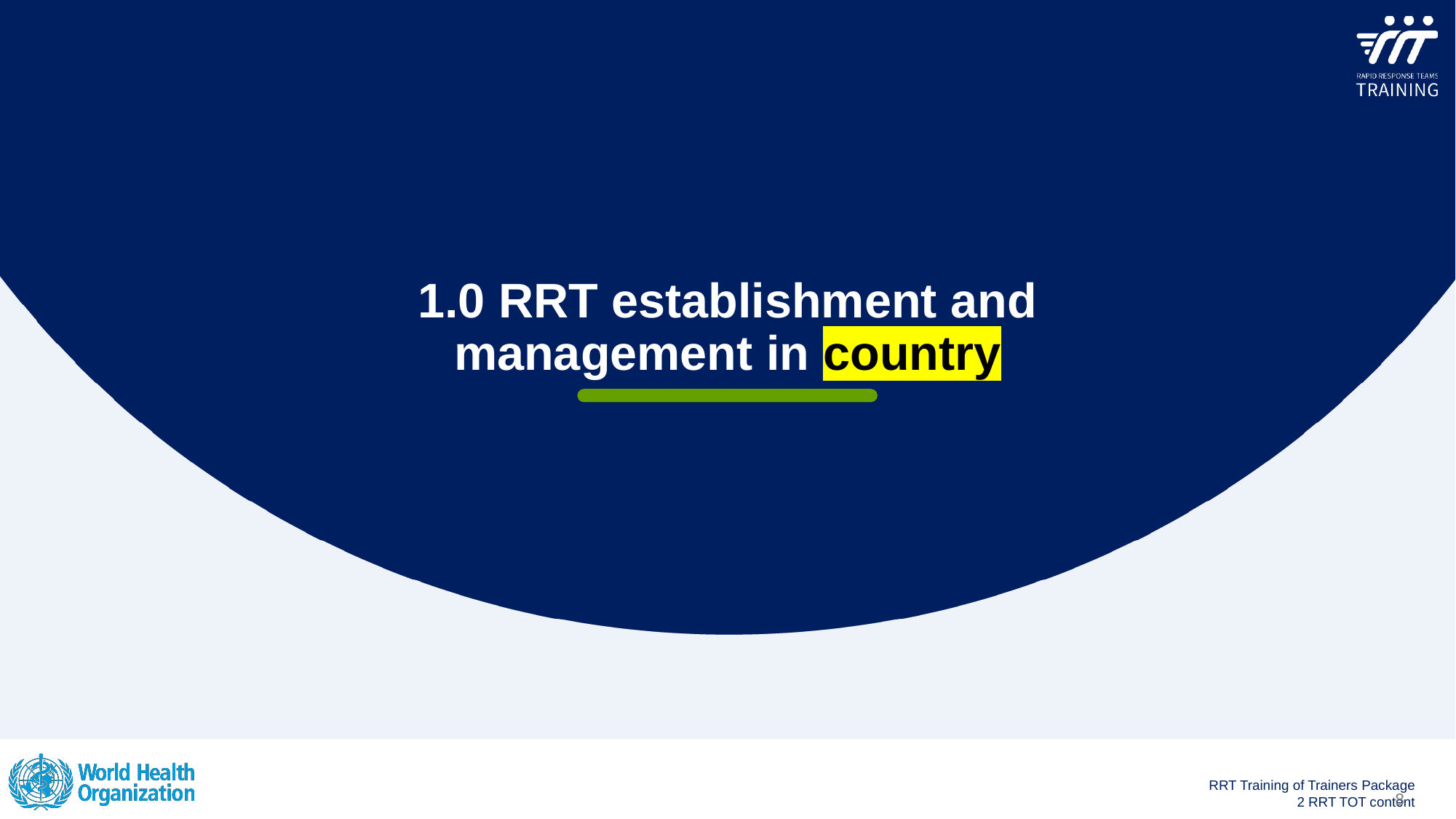

1.0 RRT establishment and management in country